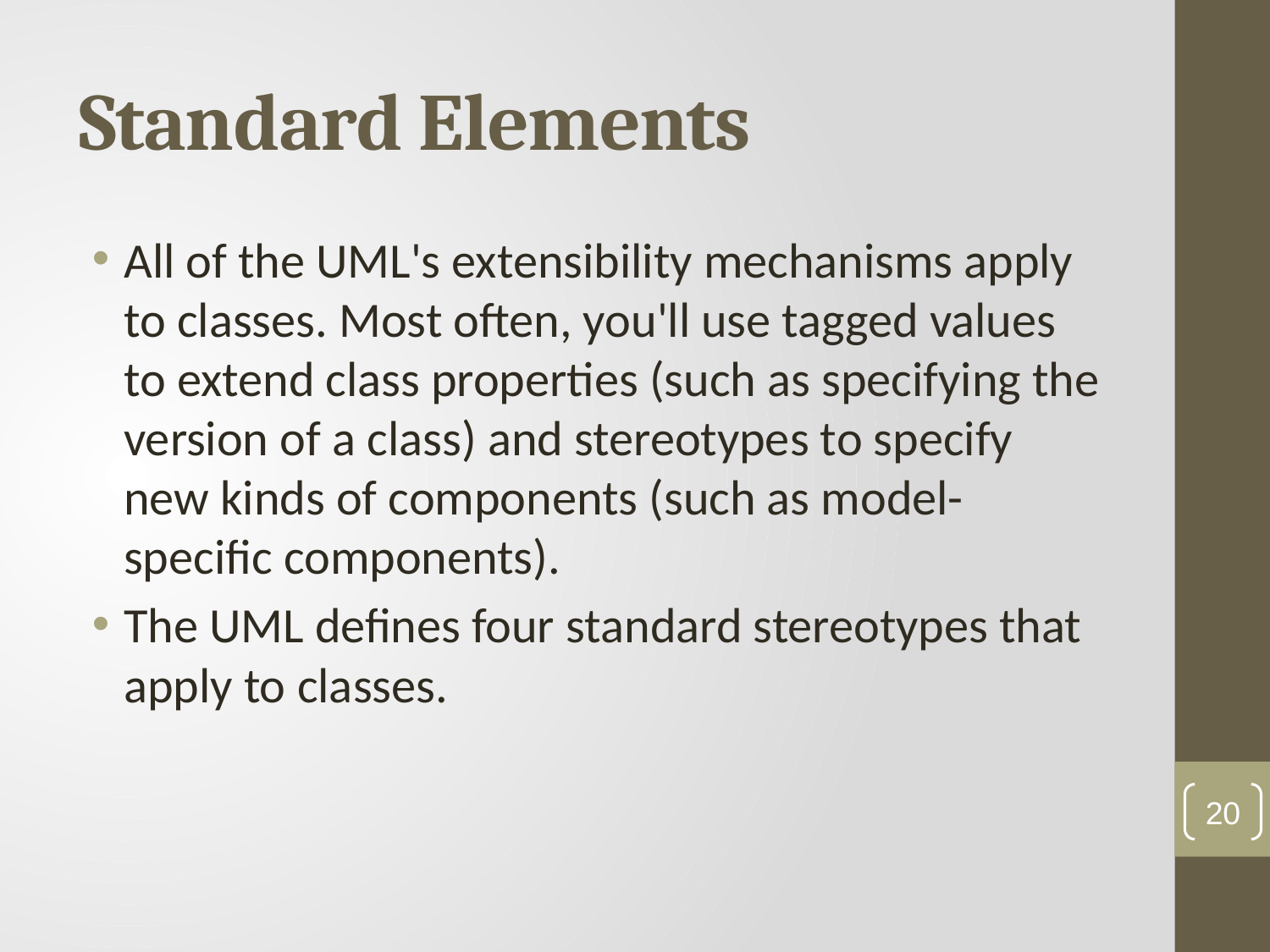

# Standard Elements
All of the UML's extensibility mechanisms apply to classes. Most often, you'll use tagged values to extend class properties (such as specifying the version of a class) and stereotypes to specify new kinds of components (such as model- specific components).
The UML defines four standard stereotypes that apply to classes.
20